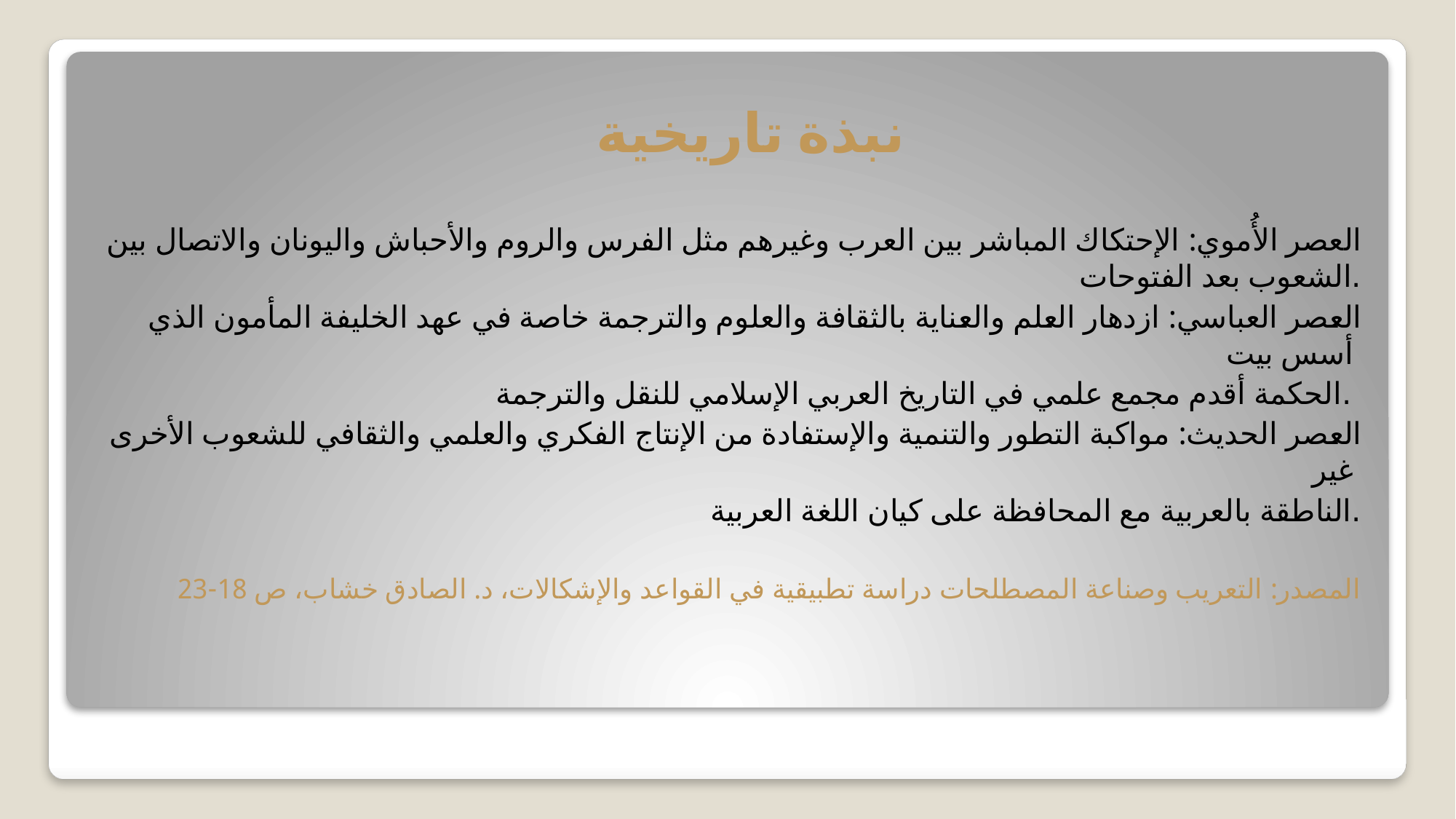

# نبذة تاريخية
العصر الأُموي: الإحتكاك المباشر بين العرب وغيرهم مثل الفرس والروم والأحباش واليونان والاتصال بين الشعوب بعد الفتوحات.
العصر العباسي: ازدهار العلم والعناية بالثقافة والعلوم والترجمة خاصة في عهد الخليفة المأمون الذي أسس بيت
الحكمة أقدم مجمع علمي في التاريخ العربي الإسلامي للنقل والترجمة.
العصر الحديث: مواكبة التطور والتنمية والإستفادة من الإنتاج الفكري والعلمي والثقافي للشعوب الأخرى غير
الناطقة بالعربية مع المحافظة على كيان اللغة العربية.

المصدر: التعريب وصناعة المصطلحات دراسة تطبيقية في القواعد والإشكالات، د. الصادق خشاب، ص 18-23